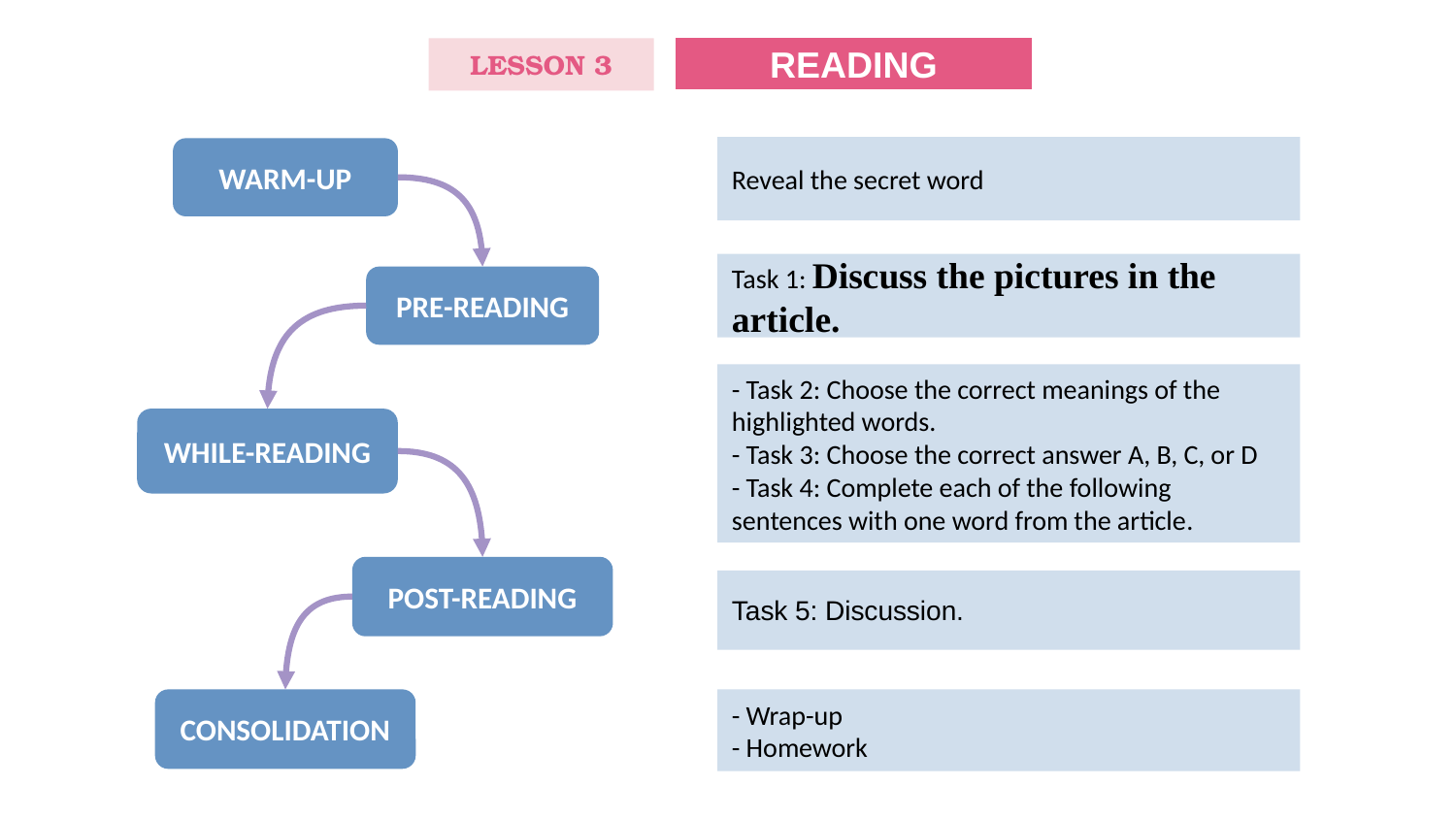

READING
LESSON 3
Reveal the secret word
WARM-UP
Task 1: Discuss the pictures in the article.
PRE-READING
- Task 2: Choose the correct meanings of the highlighted words.
- Task 3: Choose the correct answer A, B, C, or D
- Task 4: Complete each of the following sentences with one word from the article.
WHILE-READING
POST-READING
Task 5: Discussion.
CONSOLIDATION
- Wrap-up
- Homework